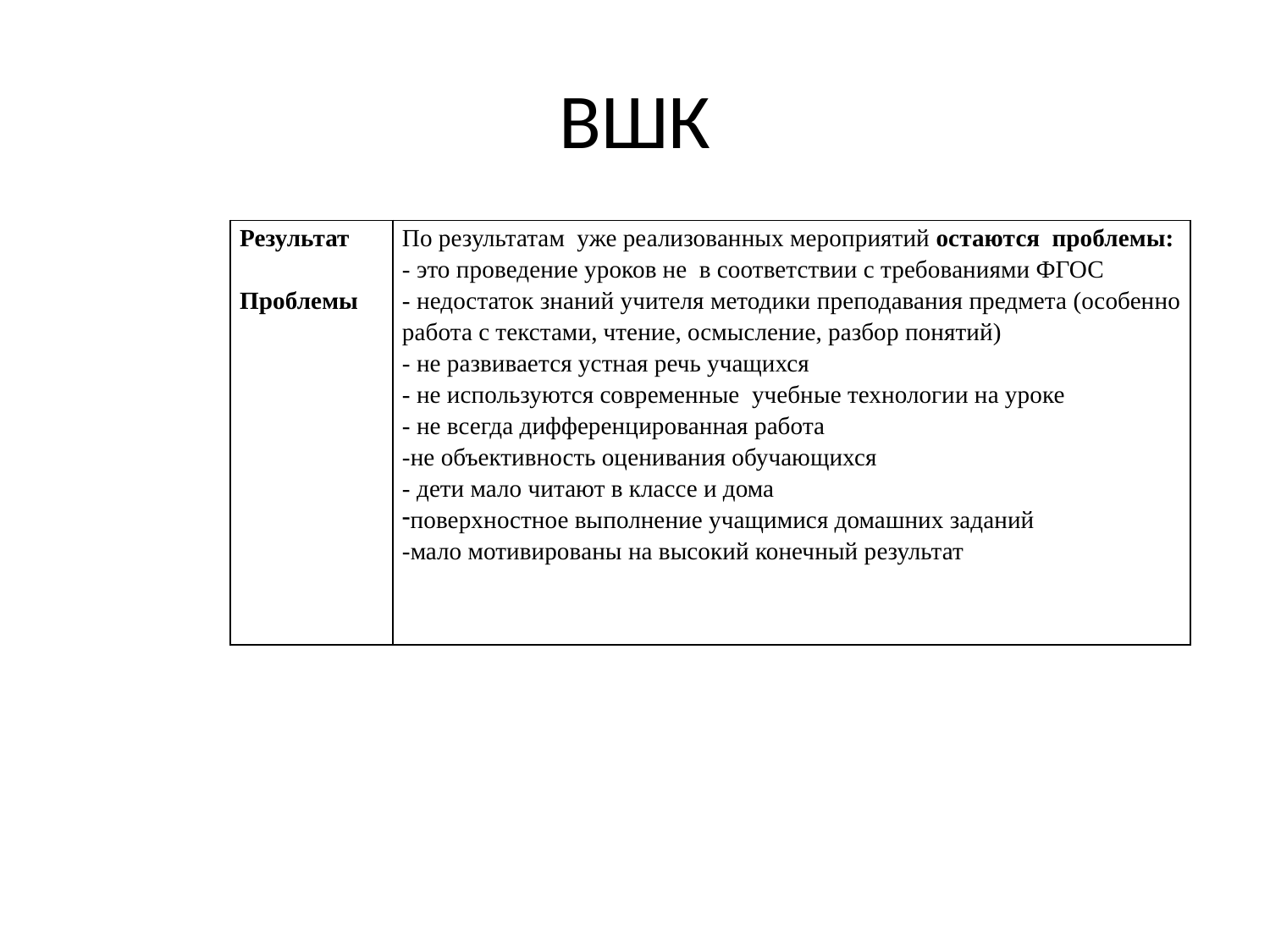

# ВШК
| Результат Проблемы | По результатам уже реализованных мероприятий остаются проблемы: - это проведение уроков не в соответствии с требованиями ФГОС - недостаток знаний учителя методики преподавания предмета (особенно работа с текстами, чтение, осмысление, разбор понятий) - не развивается устная речь учащихся - не используются современные учебные технологии на уроке - не всегда дифференцированная работа -не объективность оценивания обучающихся - дети мало читают в классе и дома поверхностное выполнение учащимися домашних заданий -мало мотивированы на высокий конечный результат |
| --- | --- |